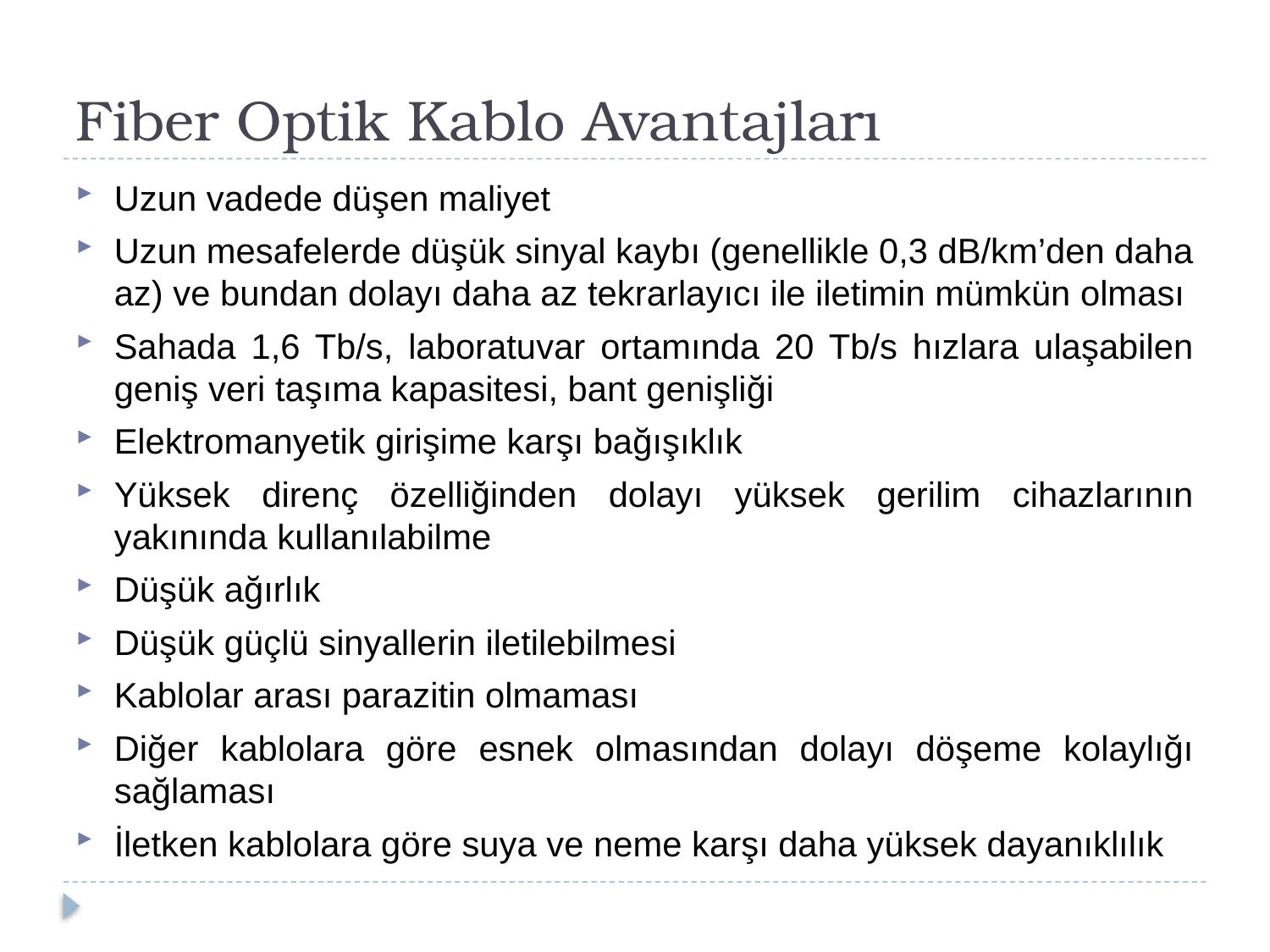

# Fiber Optik Kablo Avantajları
Uzun vadede düşen maliyet
Uzun mesafelerde düşük sinyal kaybı (genellikle 0,3 dB/km’den daha az) ve bundan dolayı daha az tekrarlayıcı ile iletimin mümkün olması
Sahada 1,6 Tb/s, laboratuvar ortamında 20 Tb/s hızlara ulaşabilen geniş veri taşıma kapasitesi, bant genişliği
Elektromanyetik girişime karşı bağışıklık
Yüksek direnç özelliğinden dolayı yüksek gerilim cihazlarının yakınında kullanılabilme
Düşük ağırlık
Düşük güçlü sinyallerin iletilebilmesi
Kablolar arası parazitin olmaması
Diğer kablolara göre esnek olmasından dolayı döşeme kolaylığı sağlaması
İletken kablolara göre suya ve neme karşı daha yüksek dayanıklılık